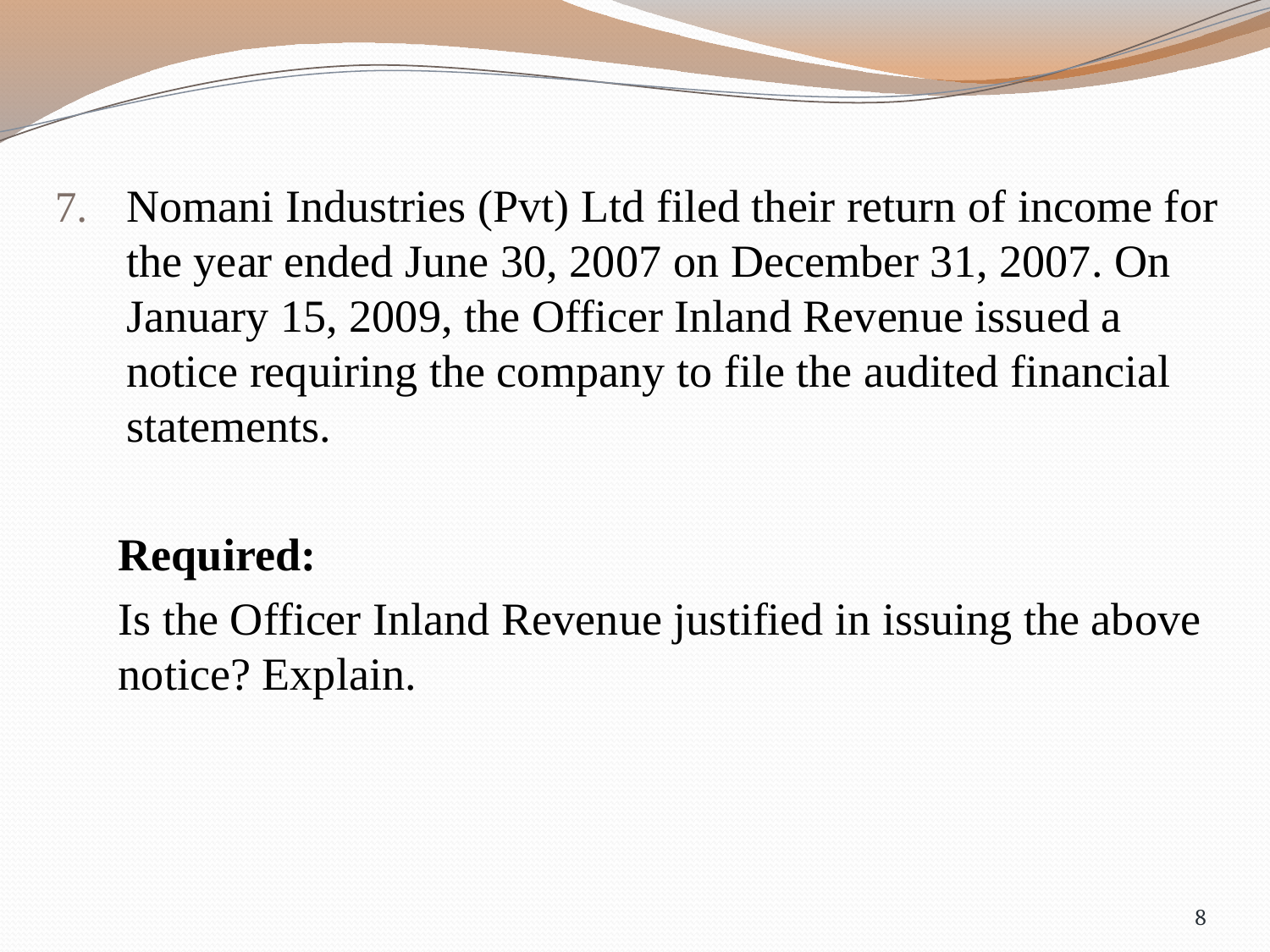

Nomani Industries (Pvt) Ltd filed their return of income for the year ended June 30, 2007 on December 31, 2007. On January 15, 2009, the Officer Inland Revenue issued a notice requiring the company to file the audited financial statements.

Required:
Is the Officer Inland Revenue justified in issuing the above notice? Explain.

8